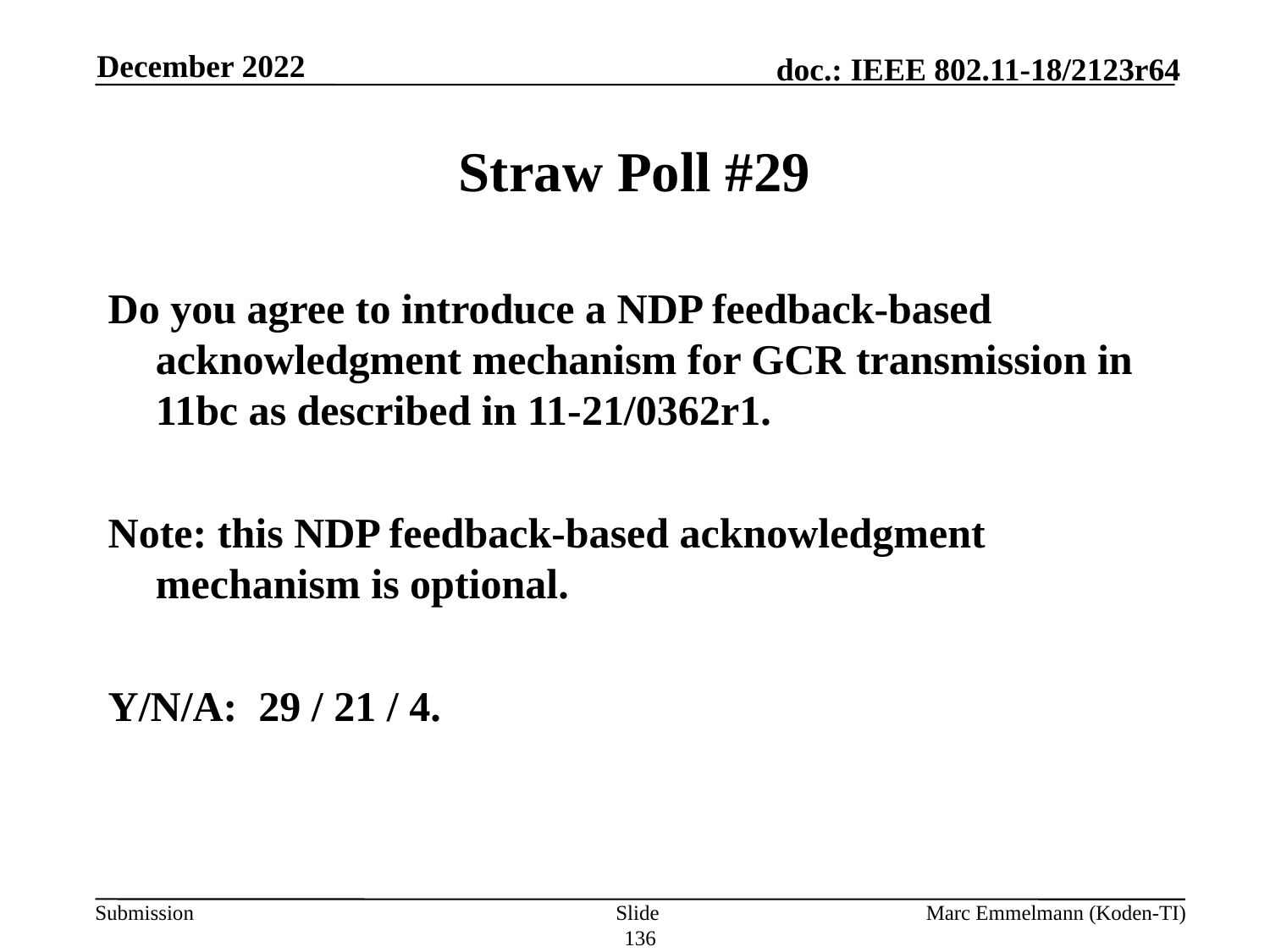

December 2022
# Straw Poll #29
Do you agree to introduce a NDP feedback-based acknowledgment mechanism for GCR transmission in 11bc as described in 11-21/0362r1.

Note: this NDP feedback-based acknowledgment mechanism is optional.

Y/N/A:  29 / 21 / 4.

Slide 136
Marc Emmelmann (Koden-TI)